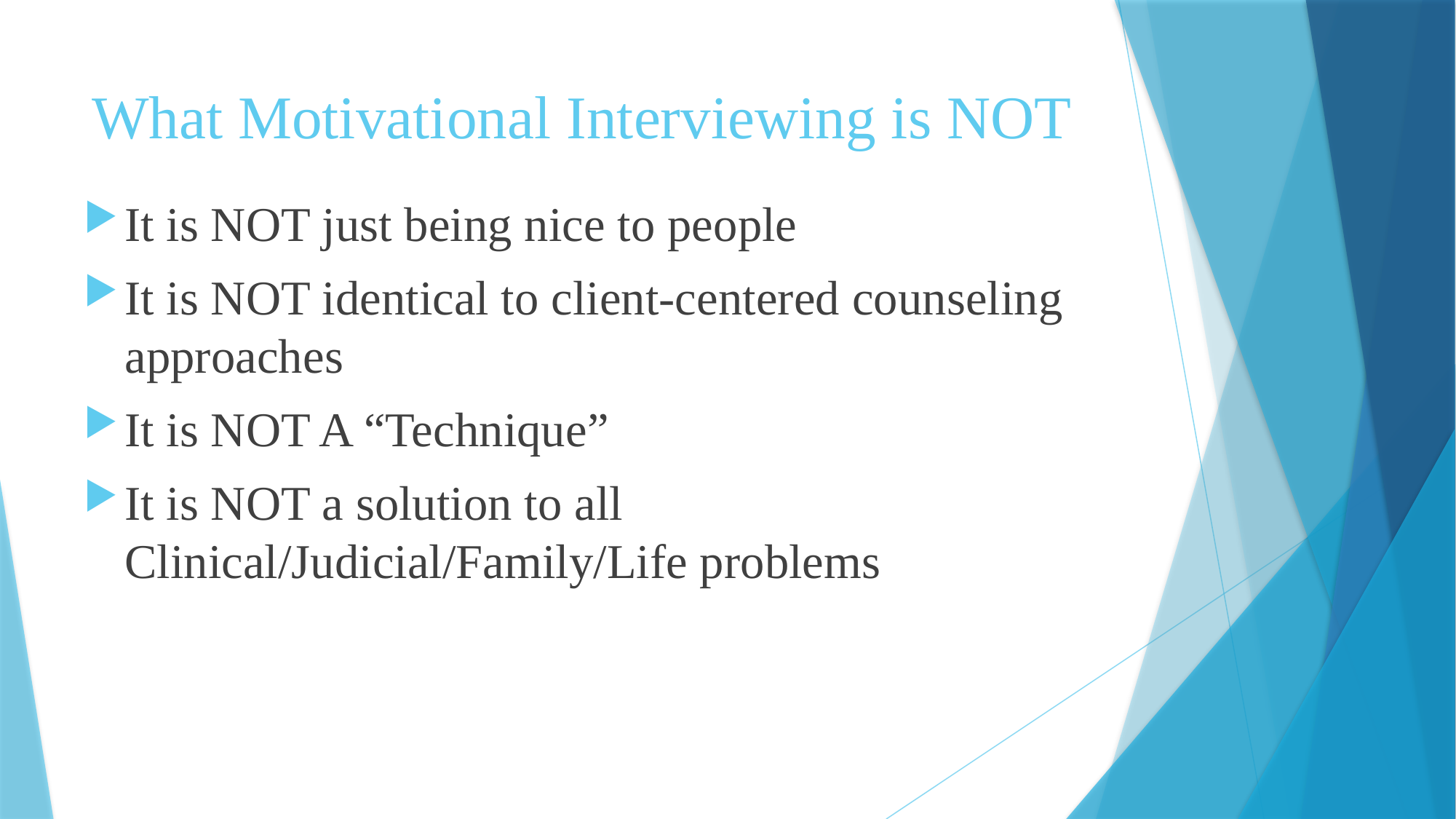

# What Motivational Interviewing is NOT
It is NOT just being nice to people
It is NOT identical to client-centered counseling approaches
It is NOT A “Technique”
It is NOT a solution to all Clinical/Judicial/Family/Life problems